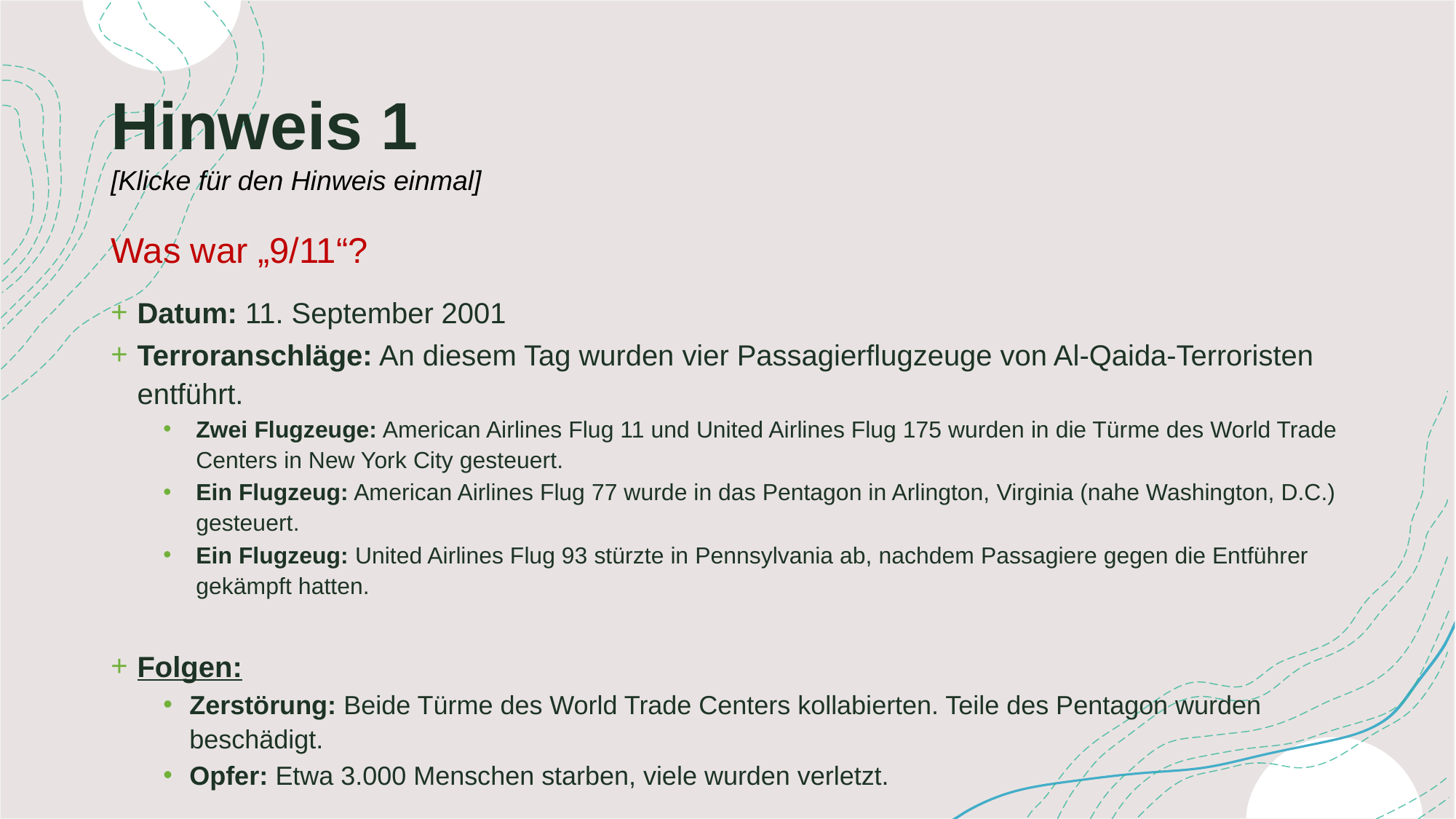

# Hinweis 1
[Klicke für den Hinweis einmal]
Was war „9/11“?

Datum: 11. September 2001
Terroranschläge: An diesem Tag wurden vier Passagierflugzeuge von Al-Qaida-Terroristen entführt.
Zwei Flugzeuge: American Airlines Flug 11 und United Airlines Flug 175 wurden in die Türme des World Trade Centers in New York City gesteuert.
Ein Flugzeug: American Airlines Flug 77 wurde in das Pentagon in Arlington, Virginia (nahe Washington, D.C.) gesteuert.
Ein Flugzeug: United Airlines Flug 93 stürzte in Pennsylvania ab, nachdem Passagiere gegen die Entführer gekämpft hatten.

Folgen:
Zerstörung: Beide Türme des World Trade Centers kollabierten. Teile des Pentagon wurden beschädigt.
Opfer: Etwa 3.000 Menschen starben, viele wurden verletzt.